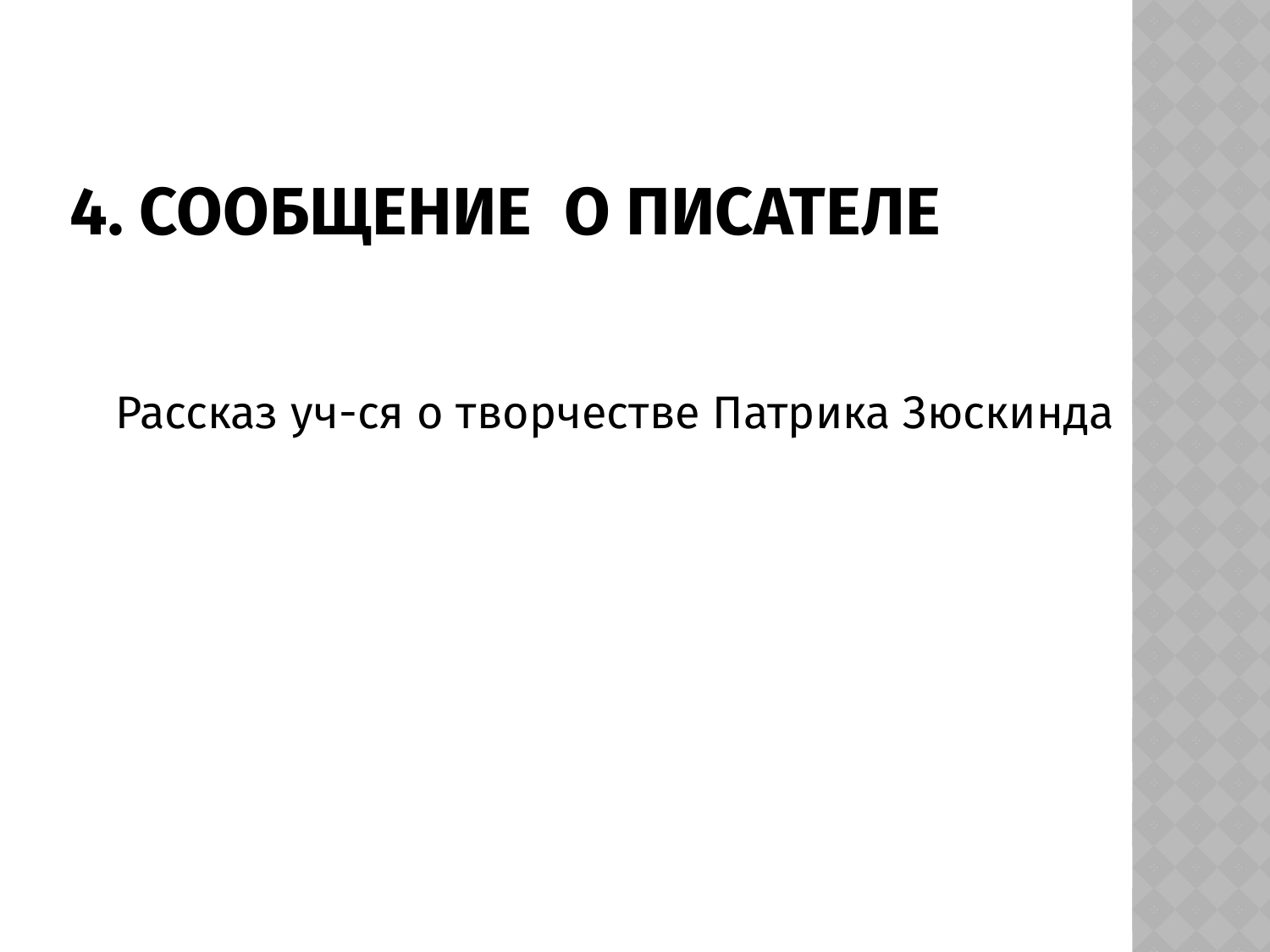

# 4. СООБЩЕНИЕ  О ПИСАТЕЛЕ
   Рассказ уч-ся о творчестве Патрика Зюскинда